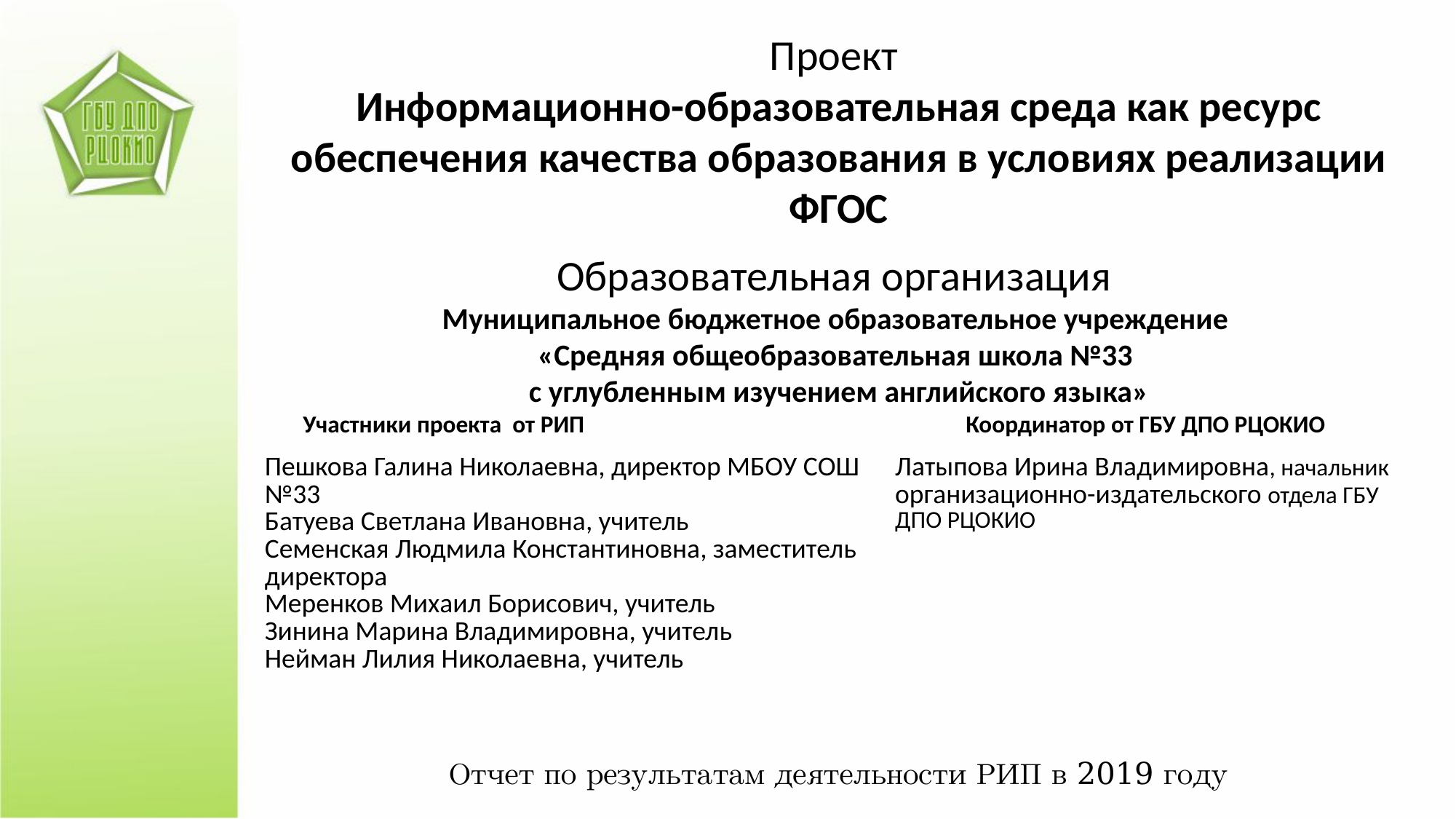

Проект
Информационно-образовательная среда как ресурс обеспечения качества образования в условиях реализации ФГОС

Образовательная организация
Муниципальное бюджетное образовательное учреждение
«Средняя общеобразовательная школа №33
с углубленным изучением английского языка»

| Участники проекта от РИП | Координатор от ГБУ ДПО РЦОКИО |
| --- | --- |
| Пешкова Галина Николаевна, директор МБОУ СОШ №33 Батуева Светлана Ивановна, учитель Семенская Людмила Константиновна, заместитель директора Меренков Михаил Борисович, учитель Зинина Марина Владимировна, учитель Нейман Лилия Николаевна, учитель | Латыпова Ирина Владимировна, начальник организационно-издательского отдела ГБУ ДПО РЦОКИО |
|  |  |
Отчет по результатам деятельности РИП в 2019 году